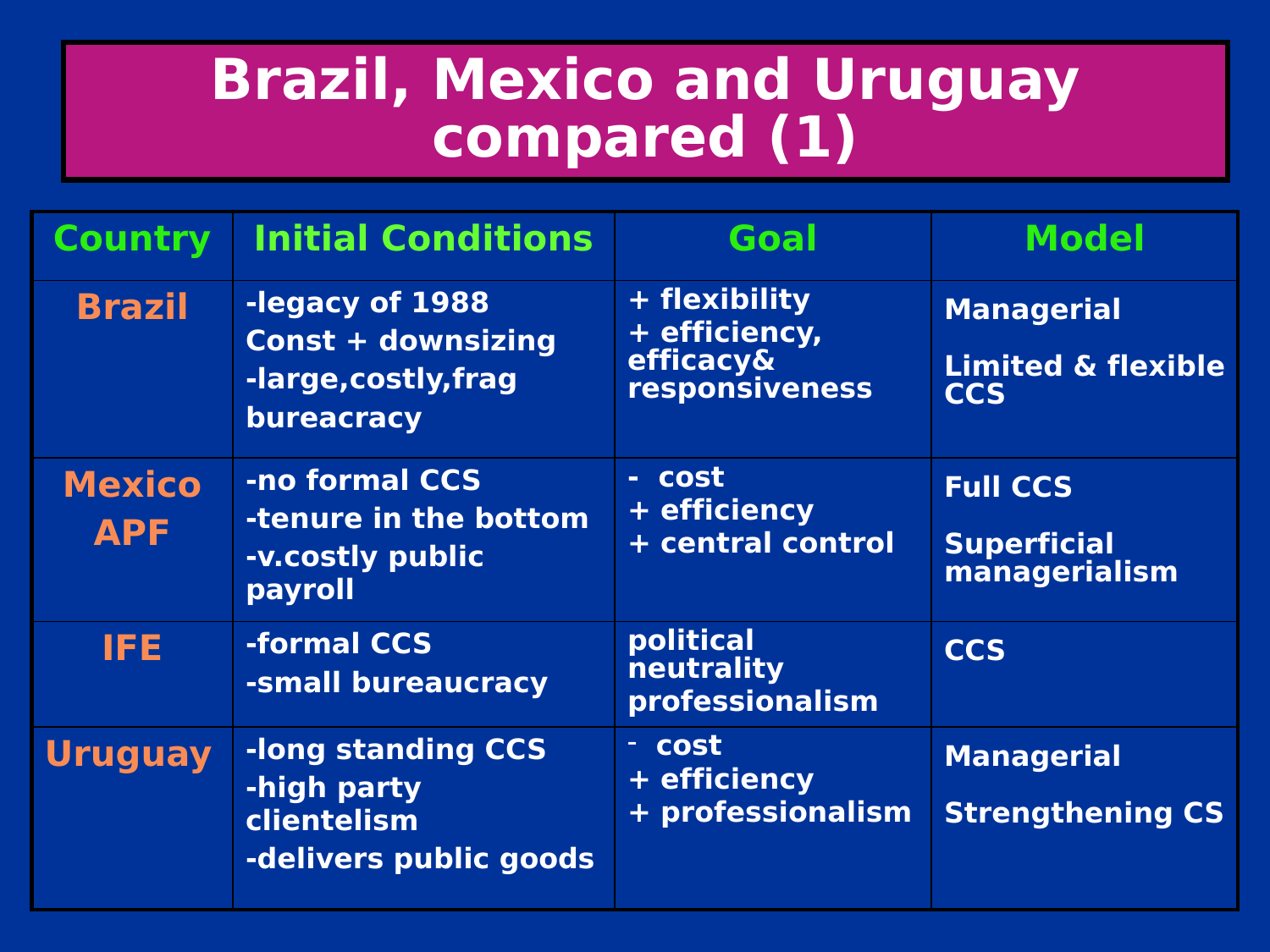

# Brazil, Mexico and Uruguay compared (1)
| Country | Initial Conditions | Goal | Model |
| --- | --- | --- | --- |
| Brazil | -legacy of 1988 Const + downsizing -large,costly,frag bureacracy | + flexibility + efficiency, efficacy& responsiveness | Managerial Limited & flexible CCS |
| Mexico APF | -no formal CCS -tenure in the bottom -v.costly public payroll | - cost + efficiency + central control | Full CCS Superficial managerialism |
| IFE | -formal CCS -small bureaucracy | political neutrality professionalism | CCS |
| Uruguay | -long standing CCS -high party clientelism -delivers public goods | cost + efficiency + professionalism | Managerial Strengthening CS |